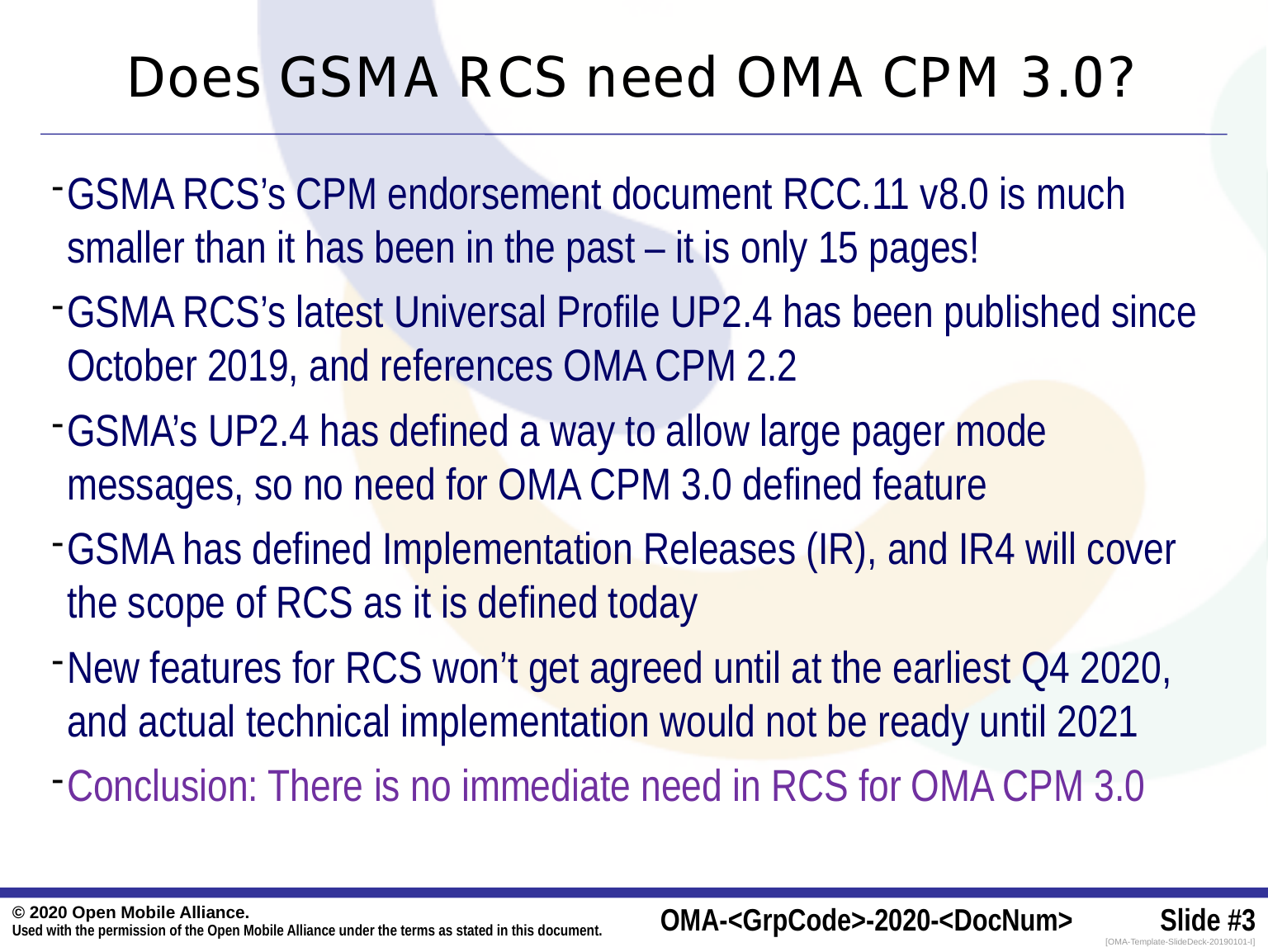

# Does GSMA RCS need OMA CPM 3.0?
GSMA RCS’s CPM endorsement document RCC.11 v8.0 is much smaller than it has been in the past – it is only 15 pages!
GSMA RCS’s latest Universal Profile UP2.4 has been published since October 2019, and references OMA CPM 2.2
GSMA’s UP2.4 has defined a way to allow large pager mode messages, so no need for OMA CPM 3.0 defined feature
GSMA has defined Implementation Releases (IR), and IR4 will cover the scope of RCS as it is defined today
New features for RCS won’t get agreed until at the earliest Q4 2020, and actual technical implementation would not be ready until 2021
Conclusion: There is no immediate need in RCS for OMA CPM 3.0